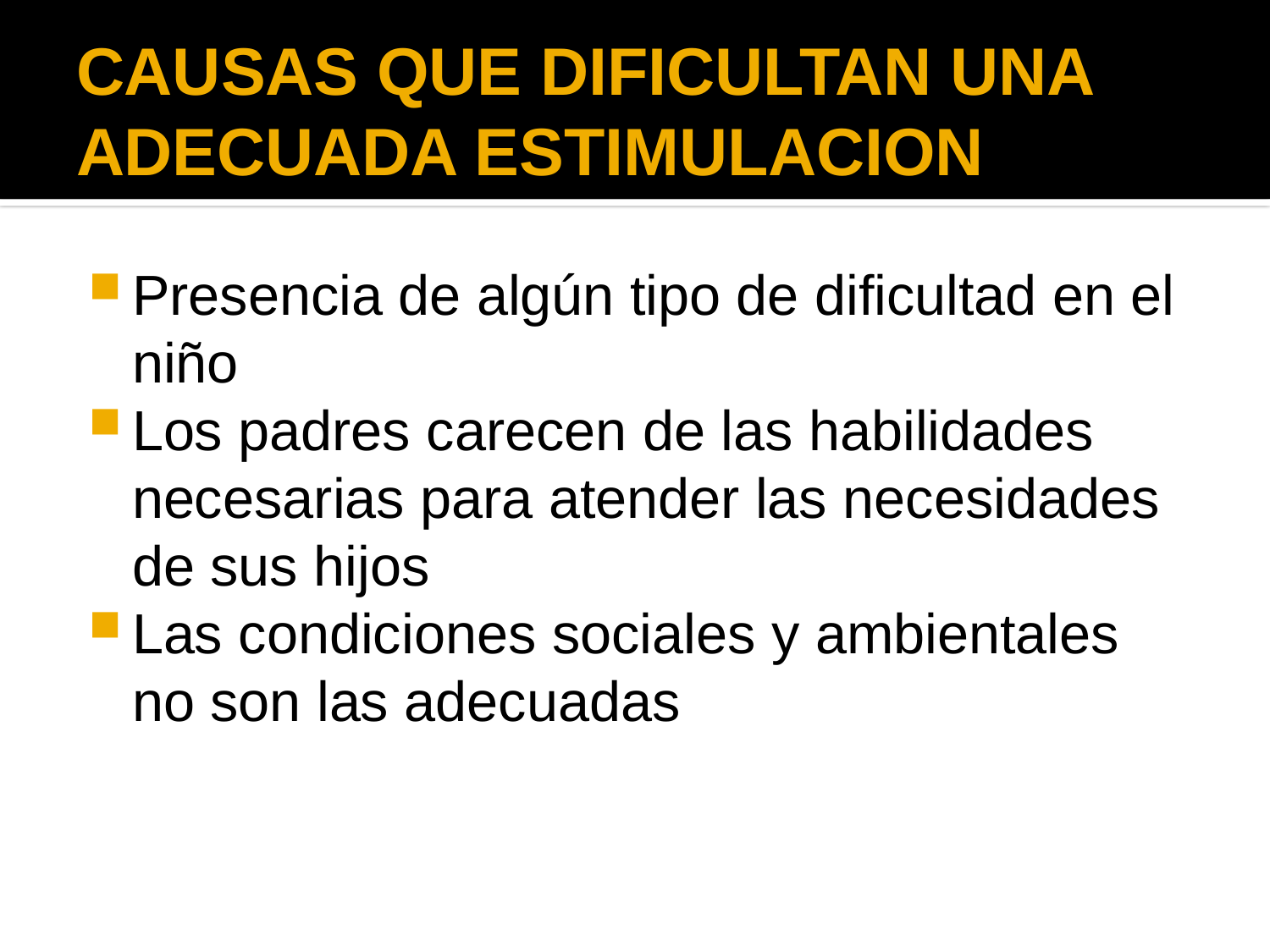

# CAUSAS QUE DIFICULTAN UNA ADECUADA ESTIMULACION
Presencia de algún tipo de dificultad en el niño
Los padres carecen de las habilidades necesarias para atender las necesidades de sus hijos
Las condiciones sociales y ambientales no son las adecuadas